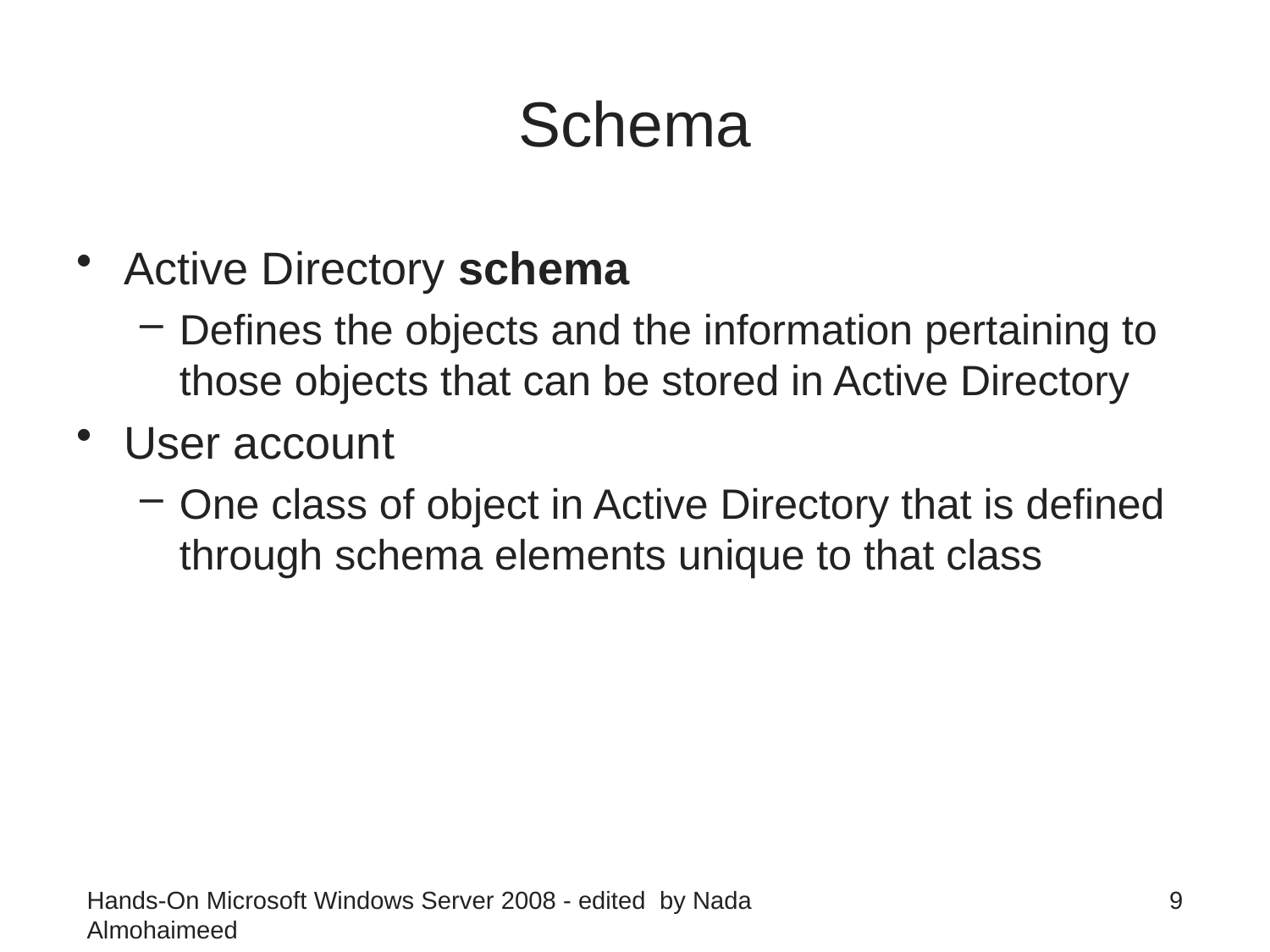

# Schema
Active Directory schema
Defines the objects and the information pertaining to those objects that can be stored in Active Directory
User account
One class of object in Active Directory that is defined through schema elements unique to that class
Hands-On Microsoft Windows Server 2008 - edited  by Nada Almohaimeed
9